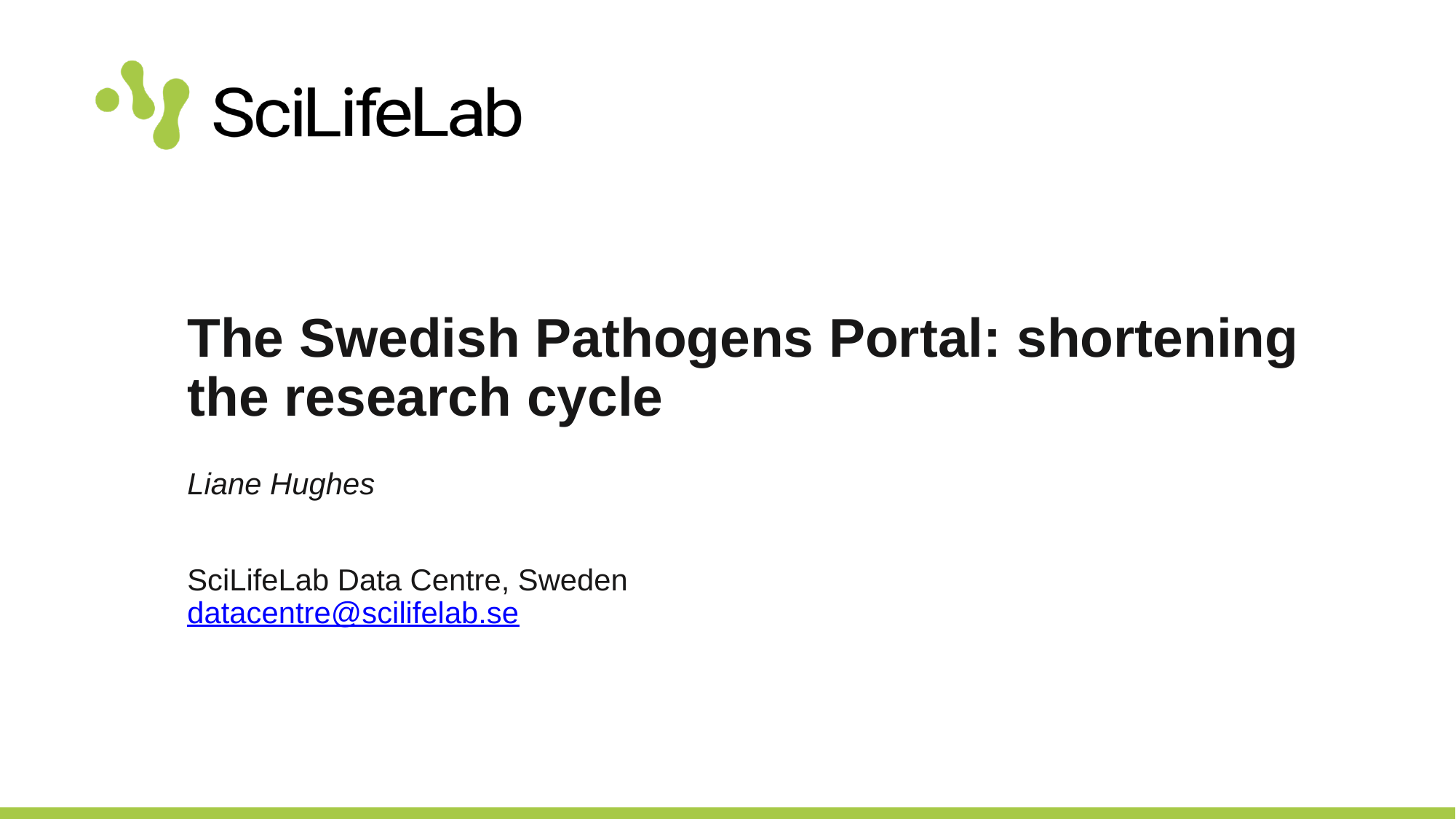

# The Swedish Pathogens Portal: shortening the research cycle
Liane Hughes

SciLifeLab Data Centre, Sweden
datacentre@scilifelab.se